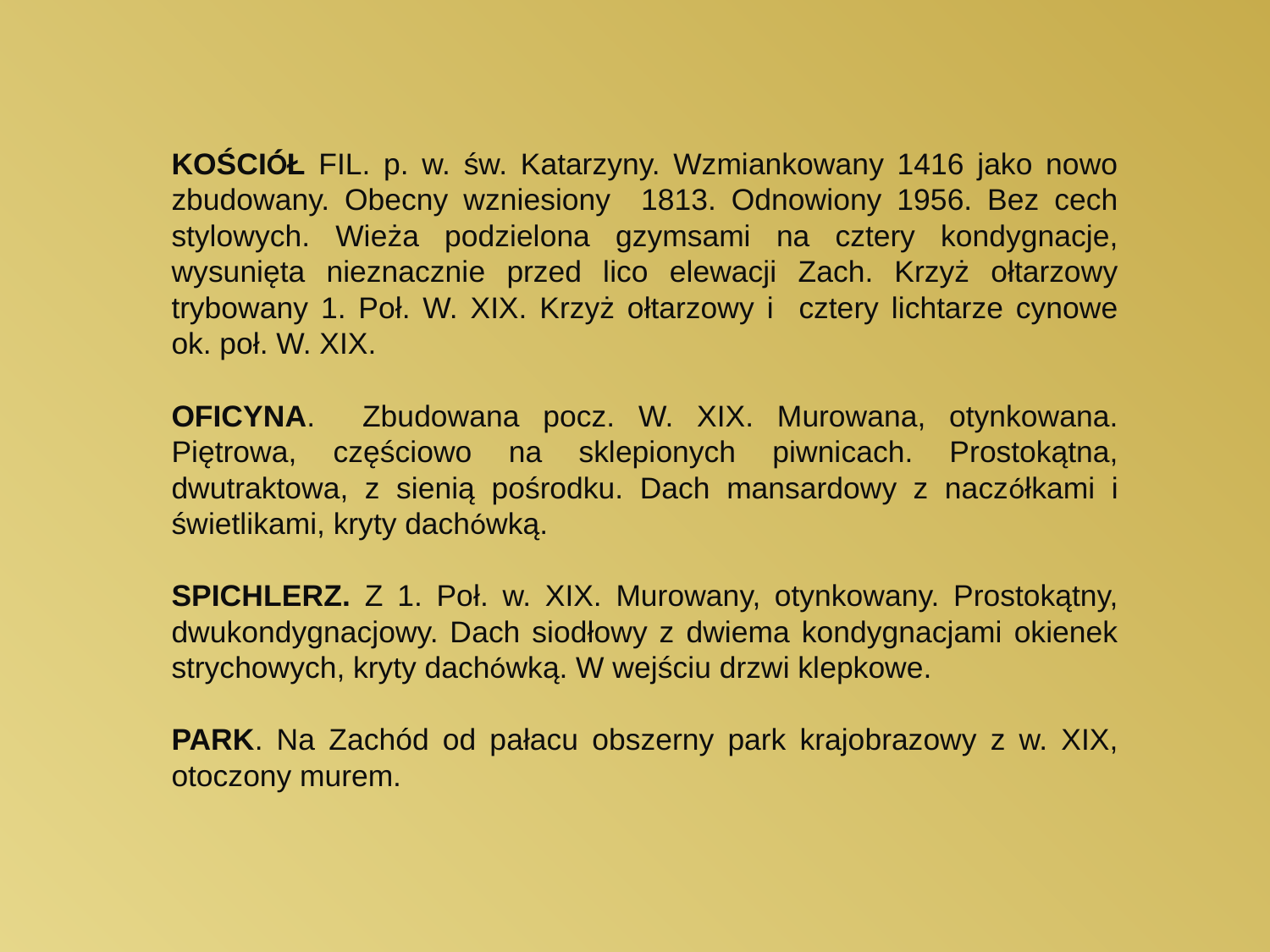

KOŚCIÓŁ FIL. p. w. św. Katarzyny. Wzmiankowany 1416 jako nowo zbudowany. Obecny wzniesiony  1813. Odnowiony 1956. Bez cech stylowych. Wieża podzielona gzymsami na cztery kondygnacje, wysunięta nieznacznie przed lico elewacji Zach. Krzyż ołtarzowy trybowany 1. Poł. W. XIX. Krzyż ołtarzowy i  cztery lichtarze cynowe ok. poł. W. XIX.

OFICYNA.  Zbudowana pocz. W. XIX. Murowana, otynkowana. Piętrowa, częściowo na sklepionych piwnicach. Prostokątna, dwutraktowa, z sienią pośrodku. Dach mansardowy z naczółkami i świetlikami, kryty dachówką.

SPICHLERZ. Z 1. Poł. w. XIX. Murowany, otynkowany. Prostokątny, dwukondygnacjowy. Dach siodłowy z dwiema kondygnacjami okienek strychowych, kryty dachówką. W wejściu drzwi klepkowe.

PARK. Na Zachód od pałacu obszerny park krajobrazowy z w. XIX, otoczony murem.